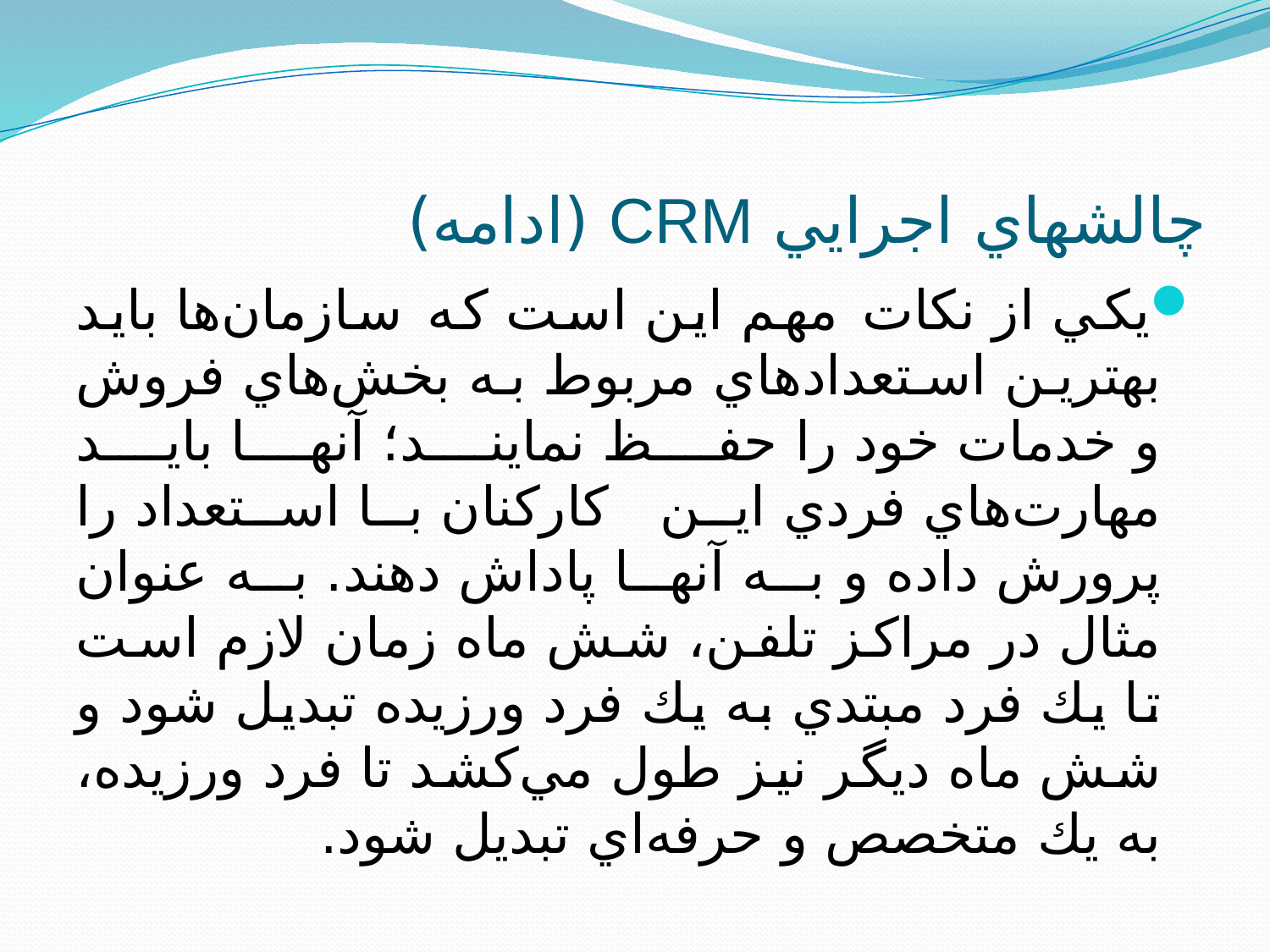

# چالش‏هاي اجرايي CRM (ادامه)
يكي از نكات مهم اين است كه سازمان‌ها بايد بهترين استعدادهاي مربوط به بخش‌هاي فروش و خدمات خود را حفظ نمايند؛ آنها بايد مهارت‌هاي فردي اين کارکنان با استعداد را پرورش داده و به آنها پاداش دهند. به عنوان مثال در مراكز تلفن، شش ماه زمان لازم است تا يك فرد مبتدي به يك فرد ورزيده تبديل شود و شش ماه ديگر نيز طول مي‌كشد تا فرد ورزيده، به يك متخصص و حرفه‌اي تبديل شود.